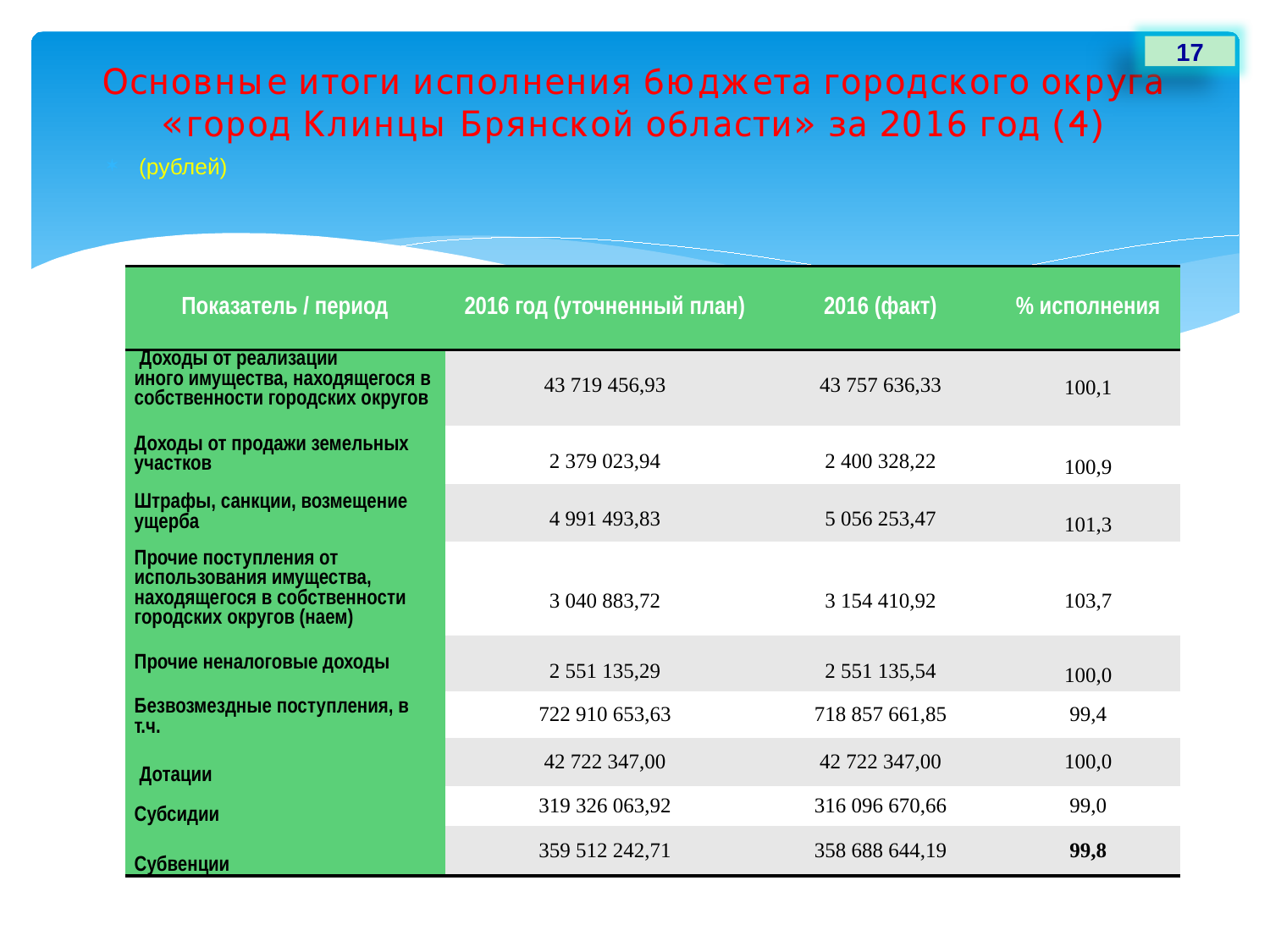

17
# Основные итоги исполнения бюджета городского округа «город Клинцы Брянской области» за 2016 год (4)
(рублей)

| Показатель / период | 2016 год (уточненный план) | 2016 (факт) | % исполнения |
| --- | --- | --- | --- |
| Доходы от реализации иного имущества, находящегося в собственности городских округов | 43 719 456,93 | 43 757 636,33 | 100,1 |
| Доходы от продажи земельных участков | 2 379 023,94 | 2 400 328,22 | 100,9 |
| Штрафы, санкции, возмещение ущерба | 4 991 493,83 | 5 056 253,47 | 101,3 |
| Прочие поступления от использования имущества, находящегося в собственности городских округов (наем) | 3 040 883,72 | 3 154 410,92 | 103,7 |
| Прочие неналоговые доходы | 2 551 135,29 | 2 551 135,54 | 100,0 |
| Безвозмездные поступления, в т.ч. | 722 910 653,63 | 718 857 661,85 | 99,4 |
| Дотации | 42 722 347,00 | 42 722 347,00 | 100,0 |
| Субсидии | 319 326 063,92 | 316 096 670,66 | 99,0 |
| Субвенции | 359 512 242,71 | 358 688 644,19 | 99,8 |